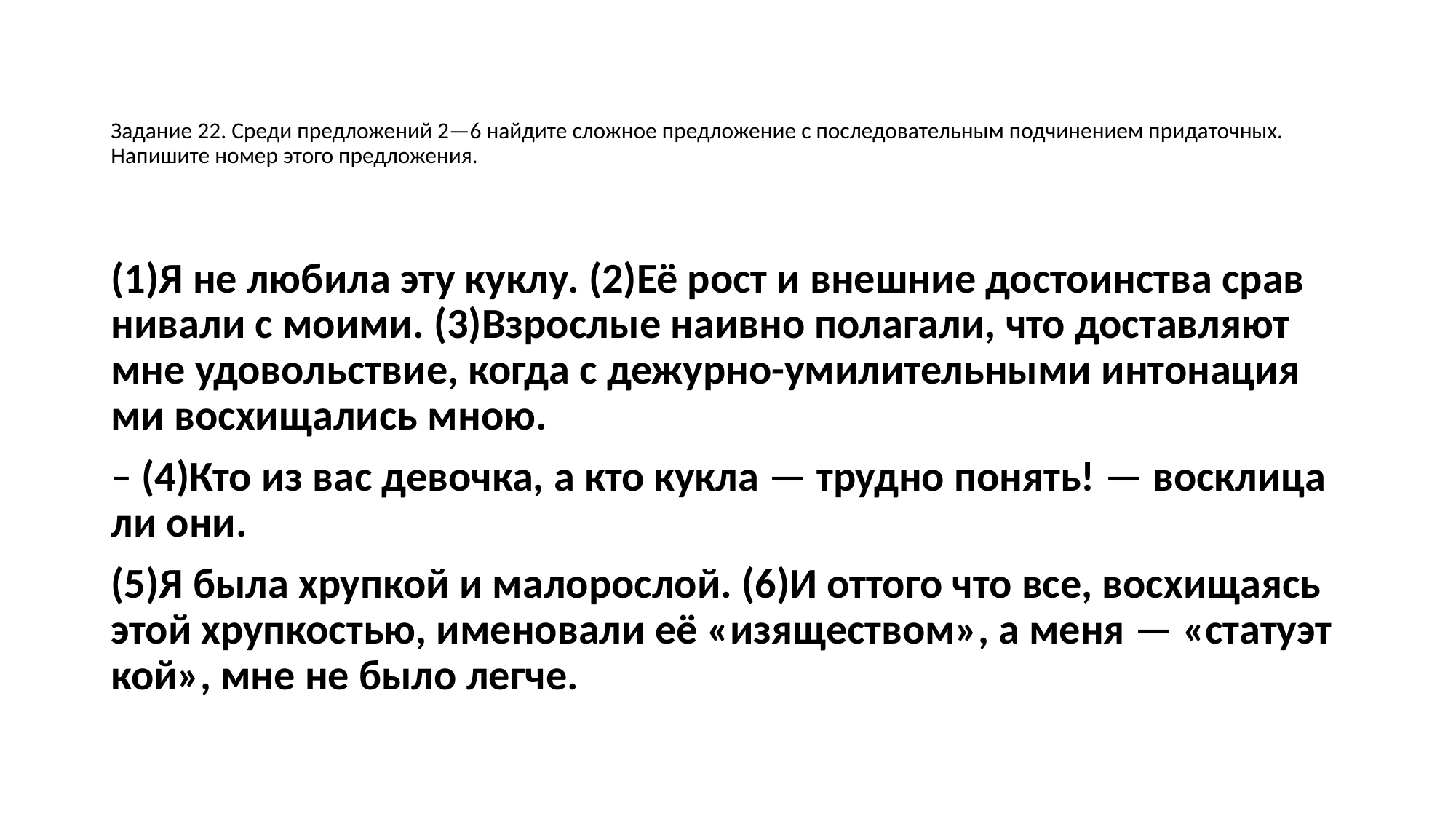

# Задание 22. Среди предложений 2—6 найдите сложное предложение с последовательным подчинением придаточных. Напишите номер этого предложения.
(1)Я не лю­би­ла эту куклу. (2)Её рост и внеш­ние до­сто­ин­ства срав­ни­ва­ли с моими. (3)Взрос­лые на­ив­но по­ла­га­ли, что до­став­ля­ют мне удо­воль­ствие, когда с де­жур­но-уми­ли­тель­ны­ми ин­то­на­ци­я­ми вос­хи­ща­лись мною.
– (4)Кто из вас де­воч­ка, а кто кукла — труд­но по­нять! — вос­кли­ца­ли они.
(5)Я была хруп­кой и ма­ло­рос­лой. (6)И от­то­го что все, вос­хи­ща­ясь этой хруп­ко­стью, име­но­ва­ли её «изя­ще­ством», а меня — «ста­ту­эт­кой», мне не было легче.